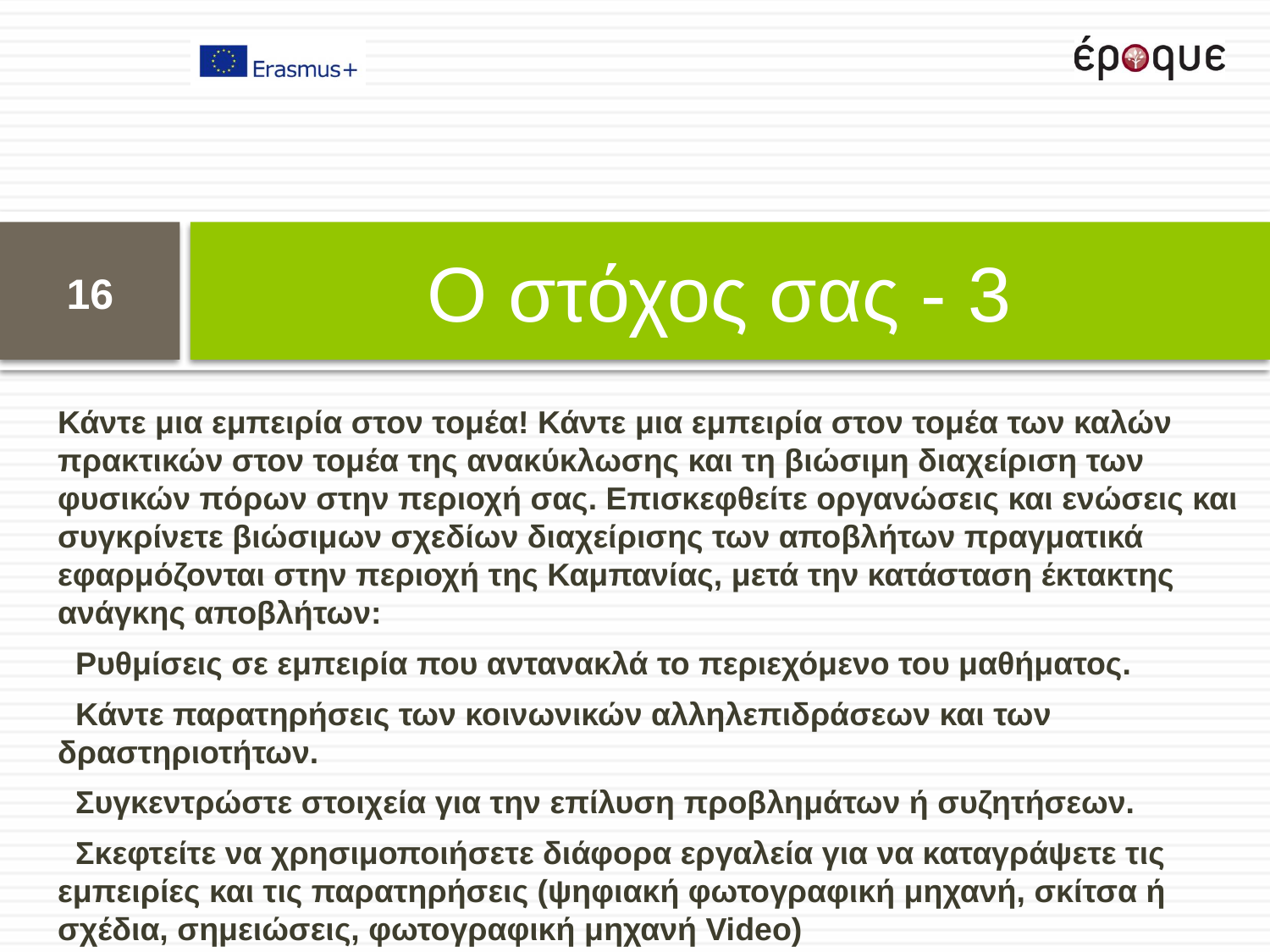

# Ο στόχος σας - 3
16
Κάντε μια εμπειρία στον τομέα! Κάντε μια εμπειρία στον τομέα των καλών πρακτικών στον τομέα της ανακύκλωσης και τη βιώσιμη διαχείριση των φυσικών πόρων στην περιοχή σας. Επισκεφθείτε οργανώσεις και ενώσεις και συγκρίνετε βιώσιμων σχεδίων διαχείρισης των αποβλήτων πραγματικά εφαρμόζονται στην περιοχή της Καμπανίας, μετά την κατάσταση έκτακτης ανάγκης αποβλήτων:
  Ρυθμίσεις σε εμπειρία που αντανακλά το περιεχόμενο του μαθήματος.
  Κάντε παρατηρήσεις των κοινωνικών αλληλεπιδράσεων και των δραστηριοτήτων.
  Συγκεντρώστε στοιχεία για την επίλυση προβλημάτων ή συζητήσεων.
  Σκεφτείτε να χρησιμοποιήσετε διάφορα εργαλεία για να καταγράψετε τις εμπειρίες και τις παρατηρήσεις (ψηφιακή φωτογραφική μηχανή, σκίτσα ή σχέδια, σημειώσεις, φωτογραφική μηχανή Video)